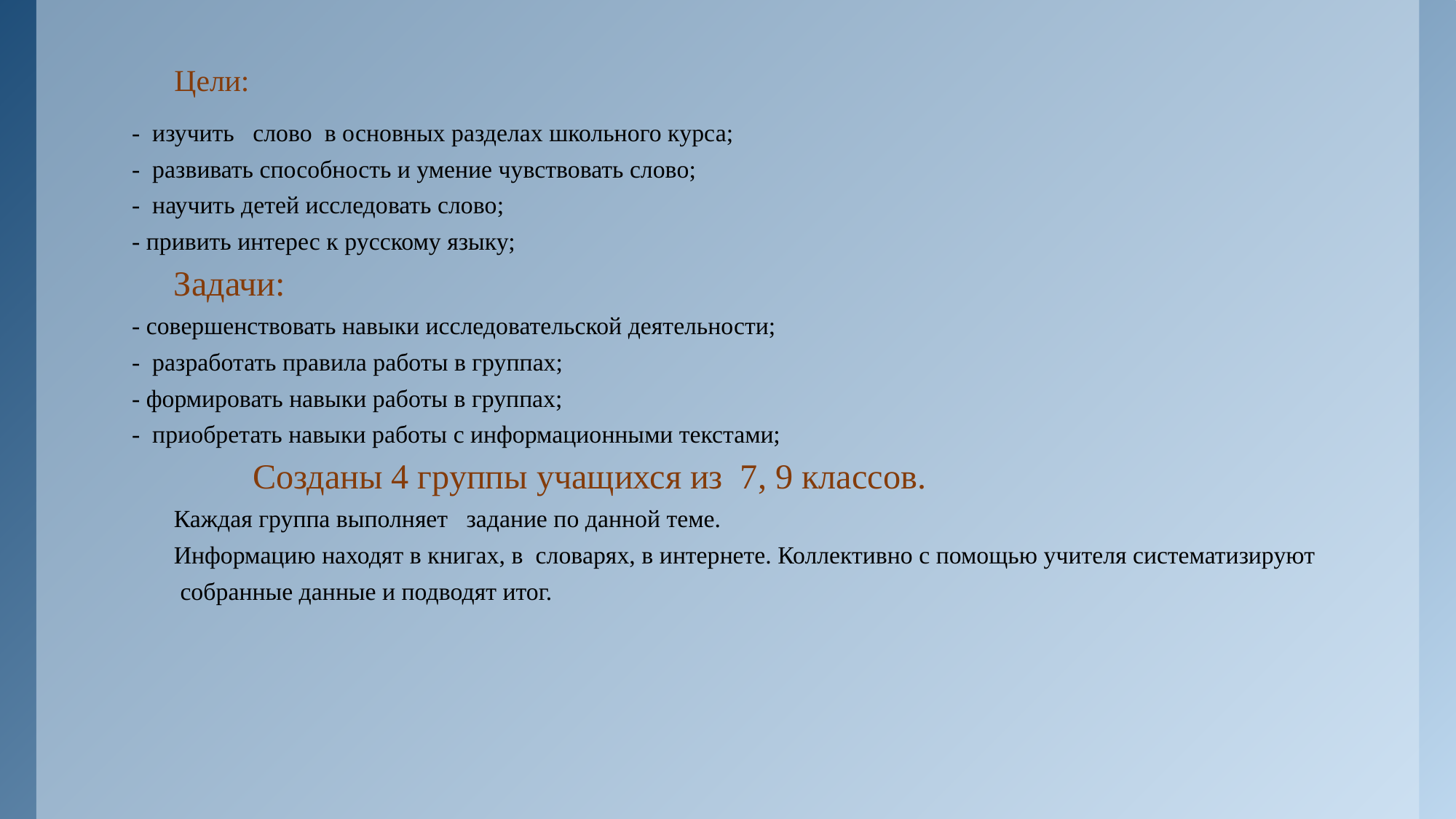

# Цели:
-  изучить   слово  в основных разделах школьного курса;
-  развивать способность и умение чувствовать слово;
-  научить детей исследовать слово;
- привить интерес к русскому языку;
Задачи:
- совершенствовать навыки исследовательской деятельности;
-  разработать правила работы в группах;
- формировать навыки работы в группах;
-  приобретать навыки работы с информационными текстами;
         Созданы 4 группы учащихся из  7, 9 классов.
Каждая группа выполняет   задание по данной теме.
Информацию находят в книгах, в  словарях, в интернете. Коллективно с помощью учителя систематизируют
 собранные данные и подводят итог.